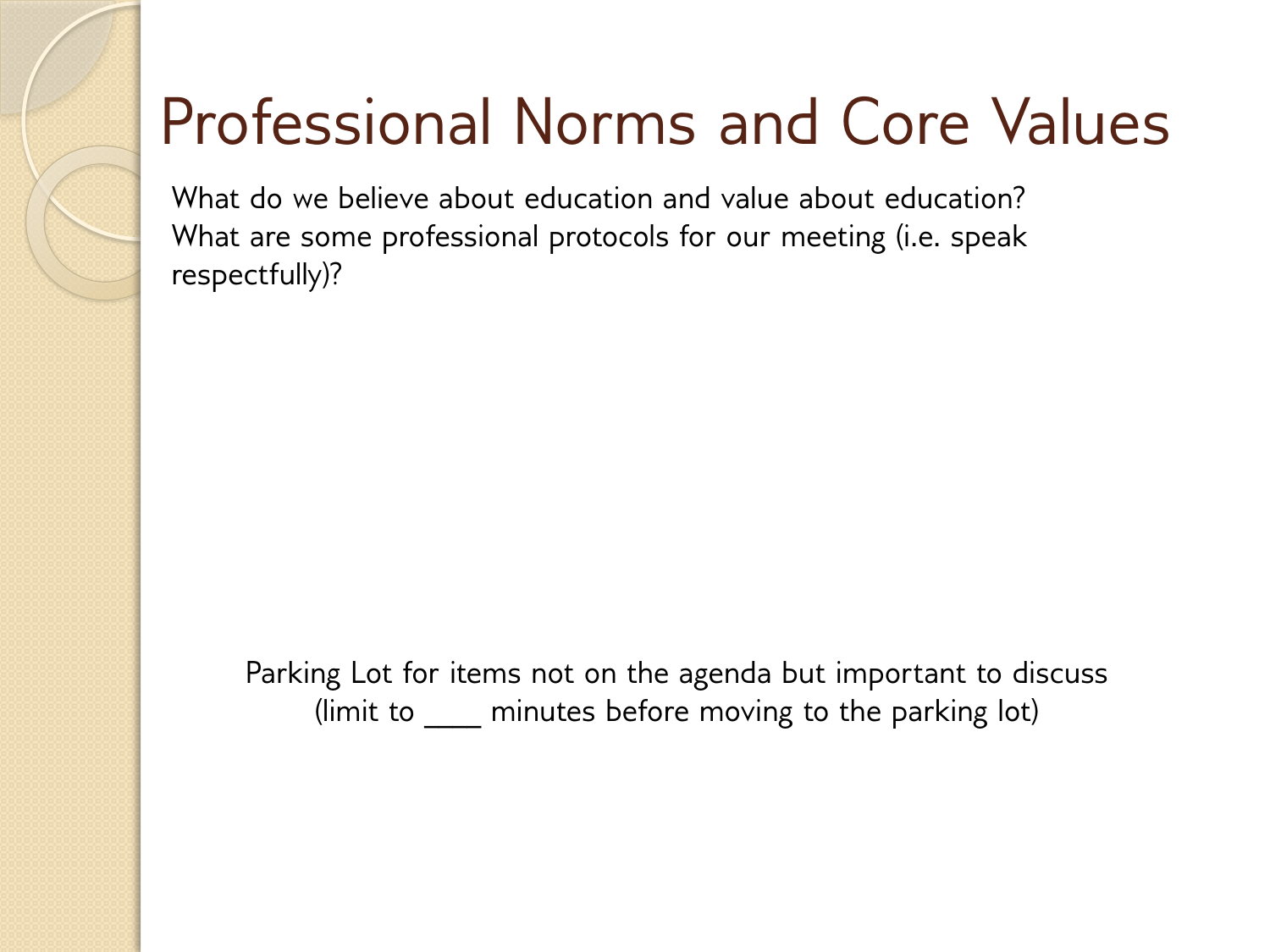

# Professional Norms and Core Values
What do we believe about education and value about education?
What are some professional protocols for our meeting (i.e. speak respectfully)?
Parking Lot for items not on the agenda but important to discuss (limit to ____ minutes before moving to the parking lot)